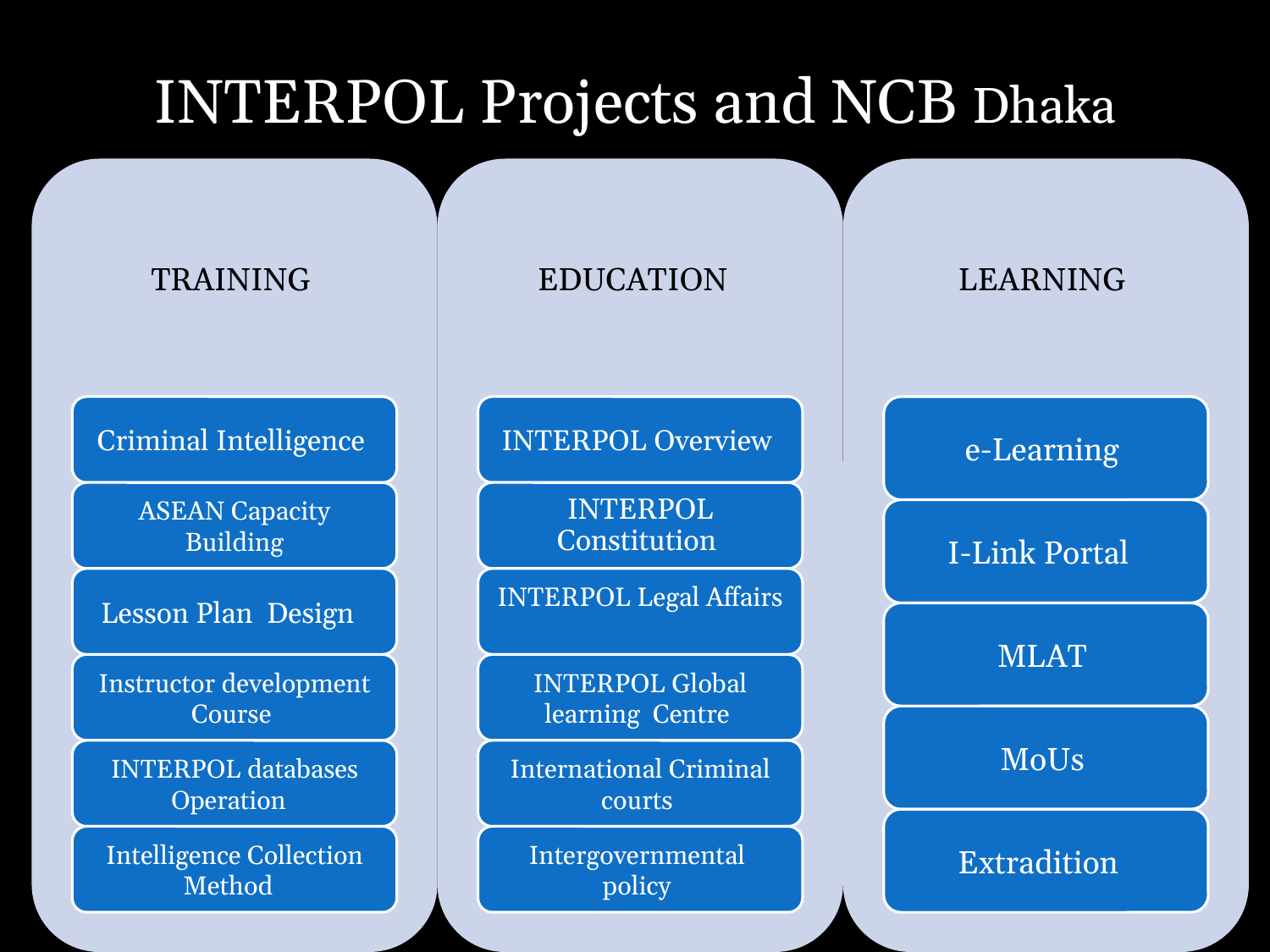

# INTERPOL Projects and NCB Dhaka
TRAINING
Criminal Intelligence
ASEAN Capacity Building
EDUCATION
INTERPOL Overview
Intergovernmental  policy
LEARNING
e-Learning
Extradition
Lesson Plan  Design
Instructor development Course
INTERPOL databases Operation
Intelligence Collection Method
INTERPOL Constitution
﻿INTERPOL Global learning  Centre
INTERPOL Legal Affairs
International Criminal courts
I-Link Portal
MLAT
MoUs